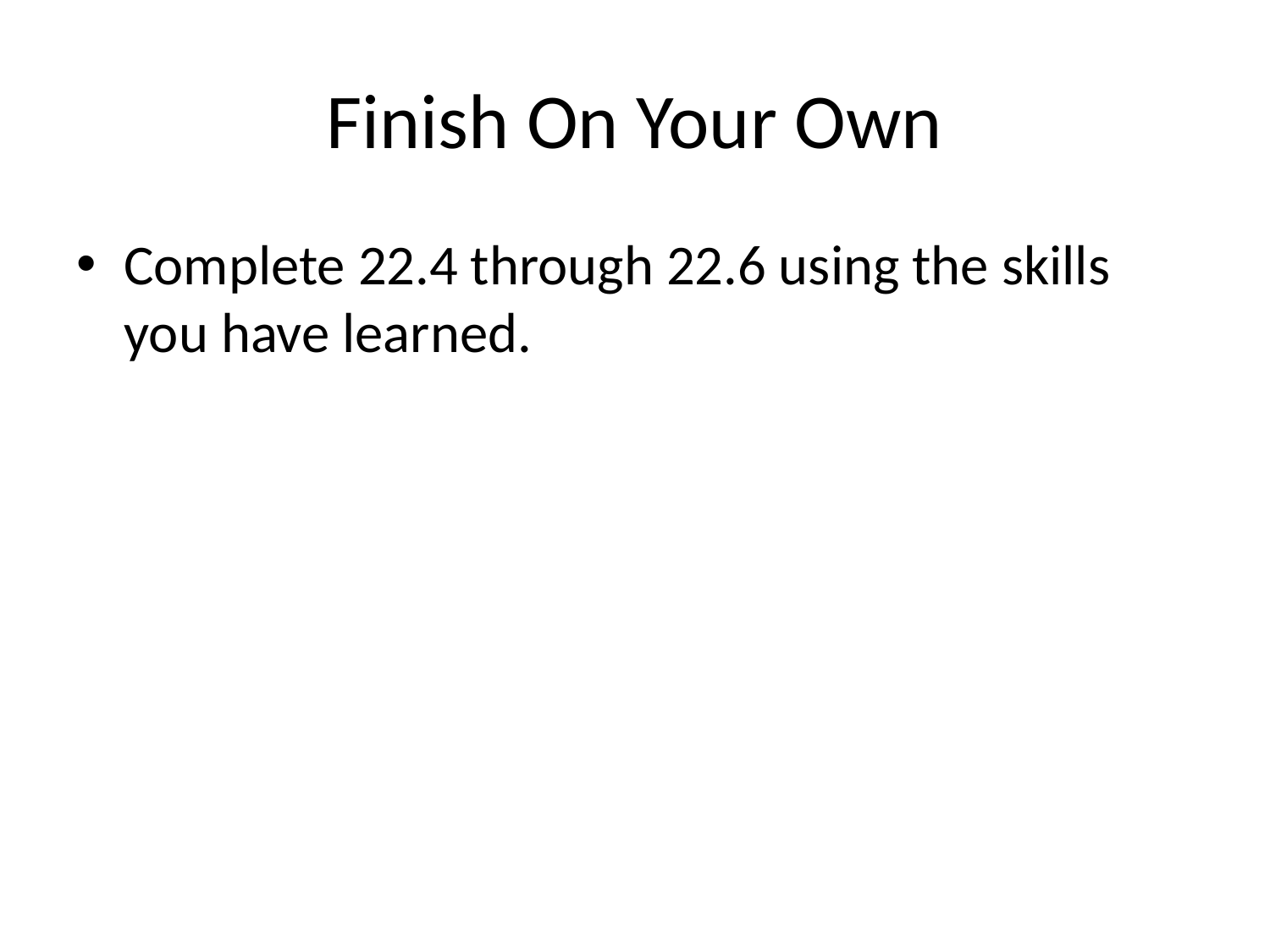

# Finish On Your Own
Complete 22.4 through 22.6 using the skills you have learned.